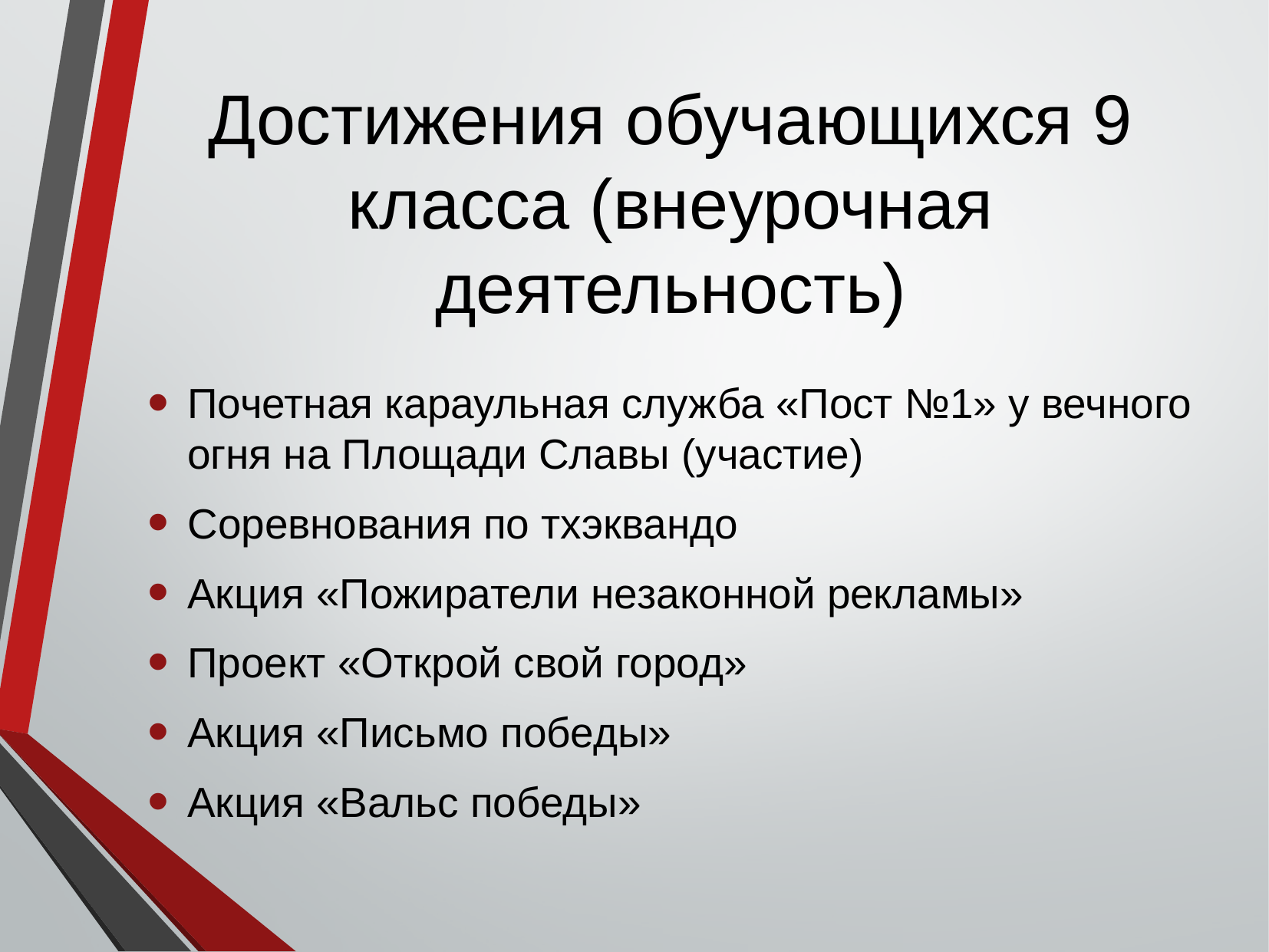

# Достижения обучающихся 9 класса (внеурочная деятельность)
Почетная караульная служба «Пост №1» у вечного огня на Площади Славы (участие)
Соревнования по тхэквандо
Акция «Пожиратели незаконной рекламы»
Проект «Открой свой город»
Акция «Письмо победы»
Акция «Вальс победы»